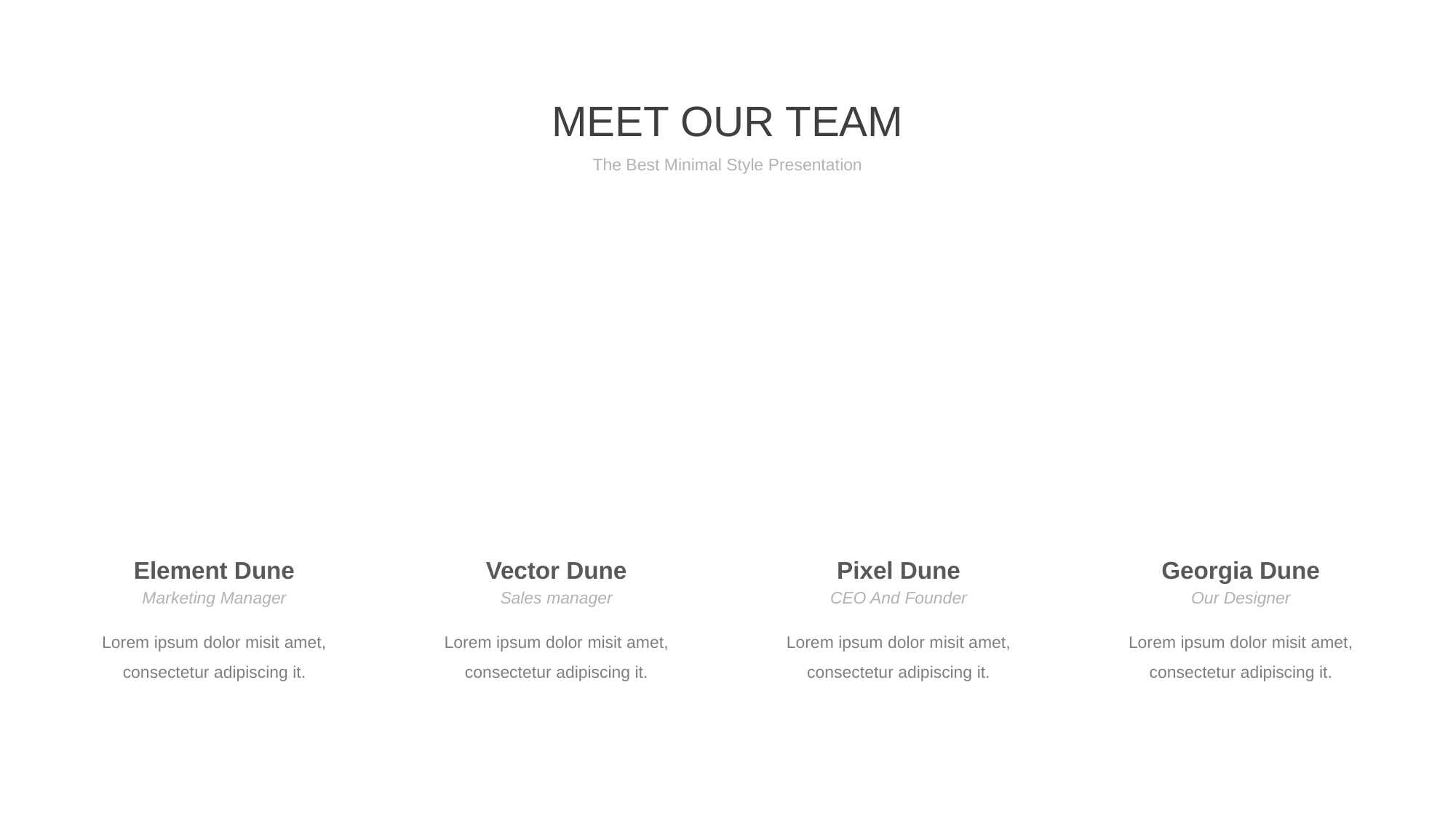

MEET OUR TEAM
The Best Minimal Style Presentation

Element Dune
Vector Dune
Pixel Dune
Georgia Dune
Marketing Manager
Sales manager
CEO And Founder
Our Designer
Lorem ipsum dolor misit amet, consectetur adipiscing it.
Lorem ipsum dolor misit amet, consectetur adipiscing it.
Lorem ipsum dolor misit amet, consectetur adipiscing it.
Lorem ipsum dolor misit amet, consectetur adipiscing it.